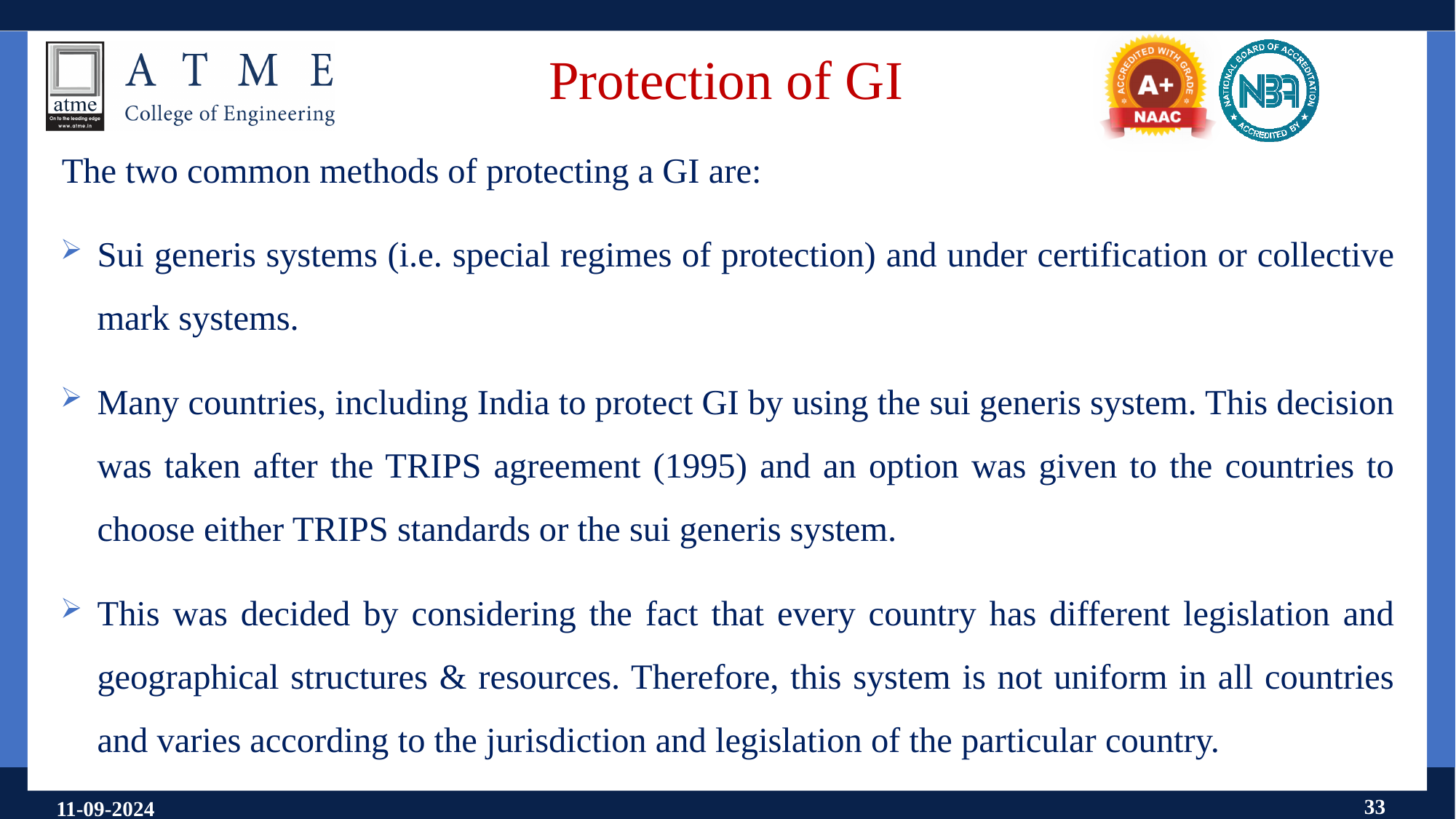

# Protection of GI
The two common methods of protecting a GI are:
Sui generis systems (i.e. special regimes of protection) and under certification or collective mark systems.
Many countries, including India to protect GI by using the sui generis system. This decision was taken after the TRIPS agreement (1995) and an option was given to the countries to choose either TRIPS standards or the sui generis system.
This was decided by considering the fact that every country has different legislation and geographical structures & resources. Therefore, this system is not uniform in all countries and varies according to the jurisdiction and legislation of the particular country.
33
11-09-2024